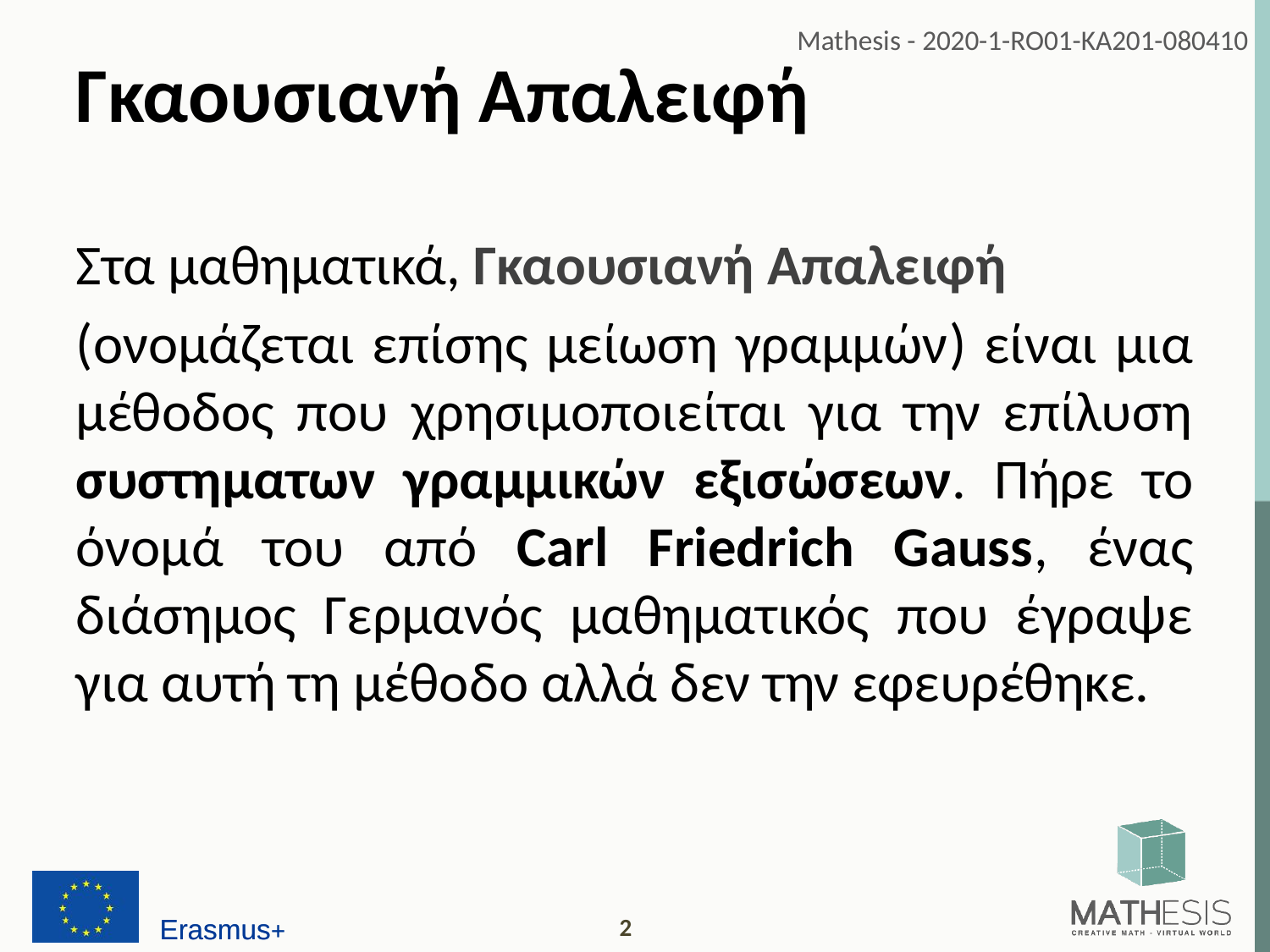

# Γκαουσιανή Απαλειφή

Στα μαθηματικά, Γκαουσιανή Απαλειφή
(ονομάζεται επίσης μείωση γραμμών) είναι μια μέθοδος που χρησιμοποιείται για την επίλυση συστηματων γραμμικών εξισώσεων. Πήρε το όνομά του από Carl Friedrich Gauss, ένας διάσημος Γερμανός μαθηματικός που έγραψε για αυτή τη μέθοδο αλλά δεν την εφευρέθηκε.